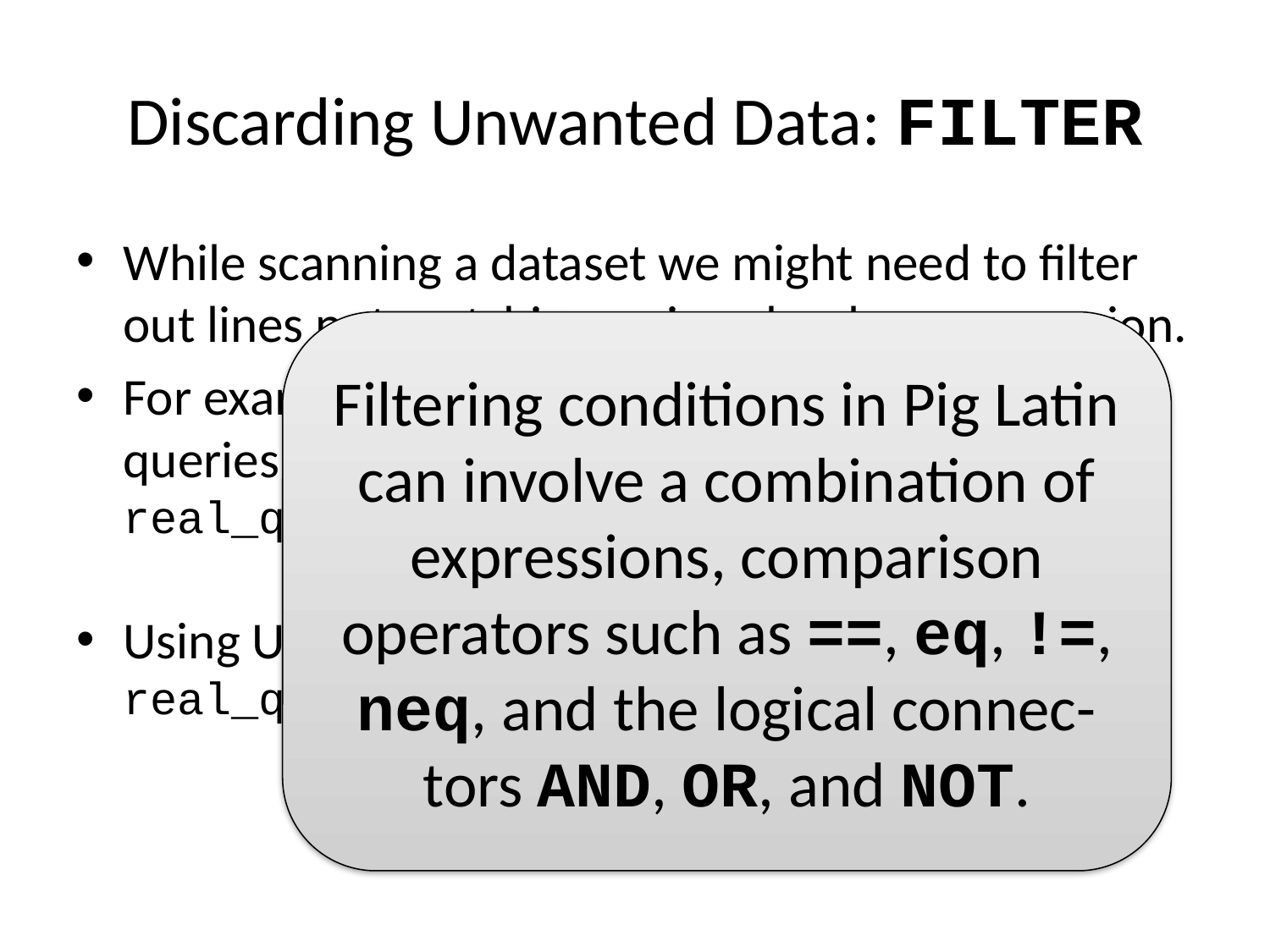

# Discarding Unwanted Data: FILTER
While scanning a dataset we might need to filter out lines not matching a given boolean expression.
For example, to get rid of bot traffic in the bag queries:
real_q =	FILTER		queries
			 		BY				userID neq ‘bot’;
Using UDF:
real_q =	FILTER		queries
			 		BY				NOT isBot(userId);
Filtering conditions in Pig Latin can involve a combination of expressions, comparison operators such as ==, eq, !=, neq, and the logical connec- tors AND, OR, and NOT.